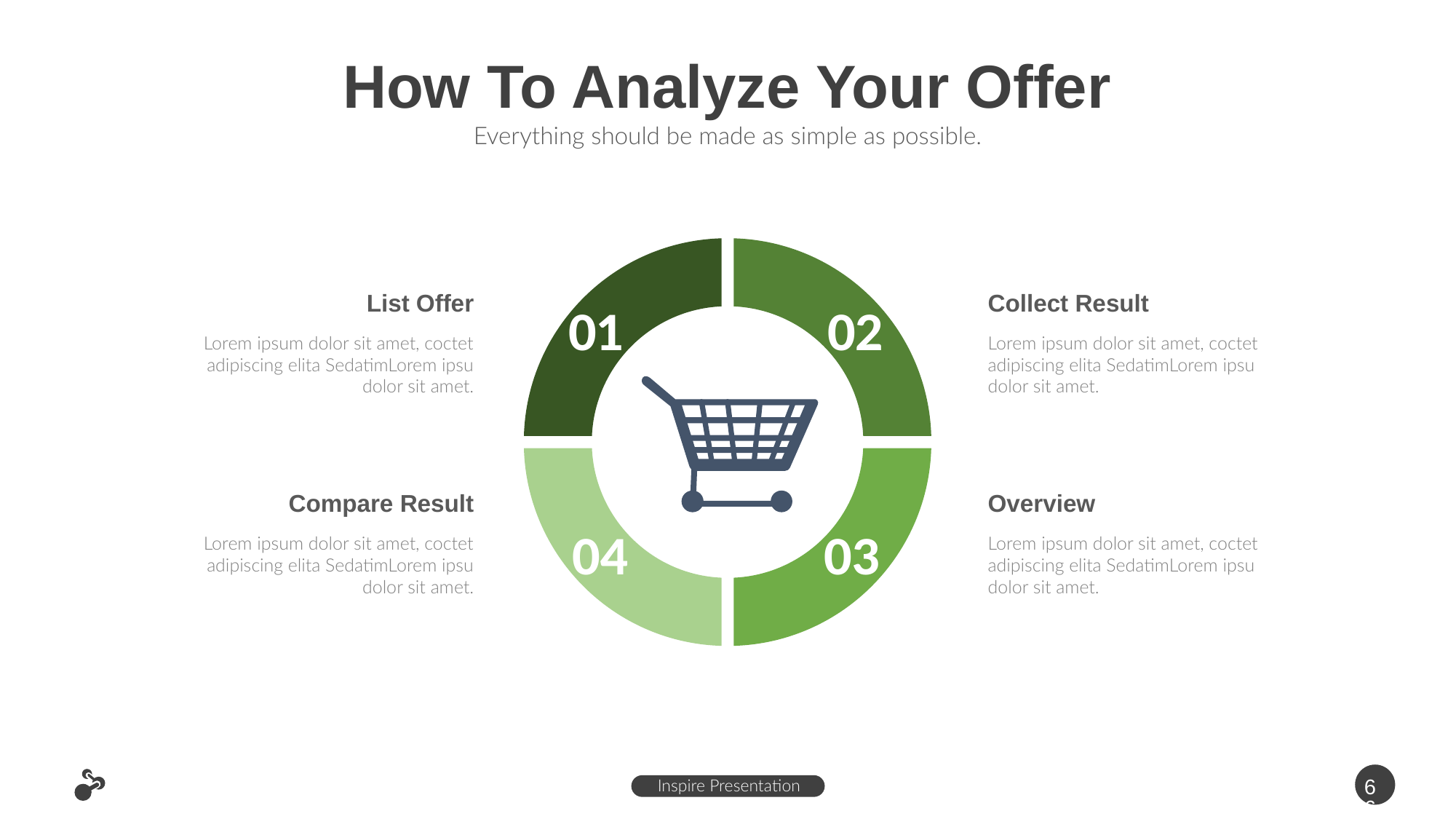

How To Analyze Your Offer
Everything should be made as simple as possible.

List Offer
Lorem ipsum dolor sit amet, coctet adipiscing elita SedatimLorem ipsu dolor sit amet.
Collect Result
Lorem ipsum dolor sit amet, coctet adipiscing elita SedatimLorem ipsu dolor sit amet.
01
02
Compare Result
Lorem ipsum dolor sit amet, coctet adipiscing elita SedatimLorem ipsu dolor sit amet.
Overview
Lorem ipsum dolor sit amet, coctet adipiscing elita SedatimLorem ipsu dolor sit amet.
04
03

66

Inspire Presentation